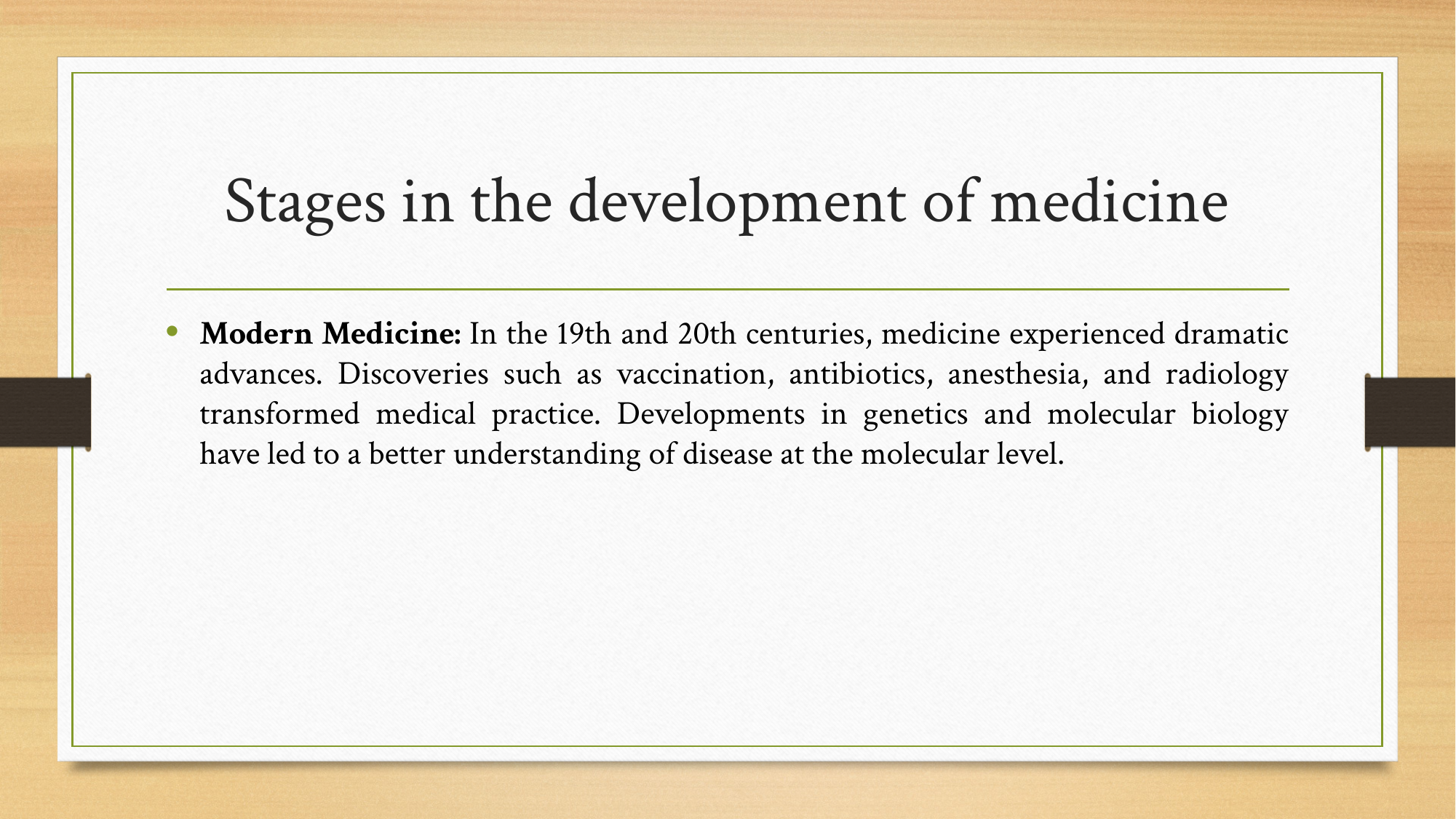

# Stages in the development of medicine
Modern Medicine: In the 19th and 20th centuries, medicine experienced dramatic advances. Discoveries such as vaccination, antibiotics, anesthesia, and radiology transformed medical practice. Developments in genetics and molecular biology have led to a better understanding of disease at the molecular level.